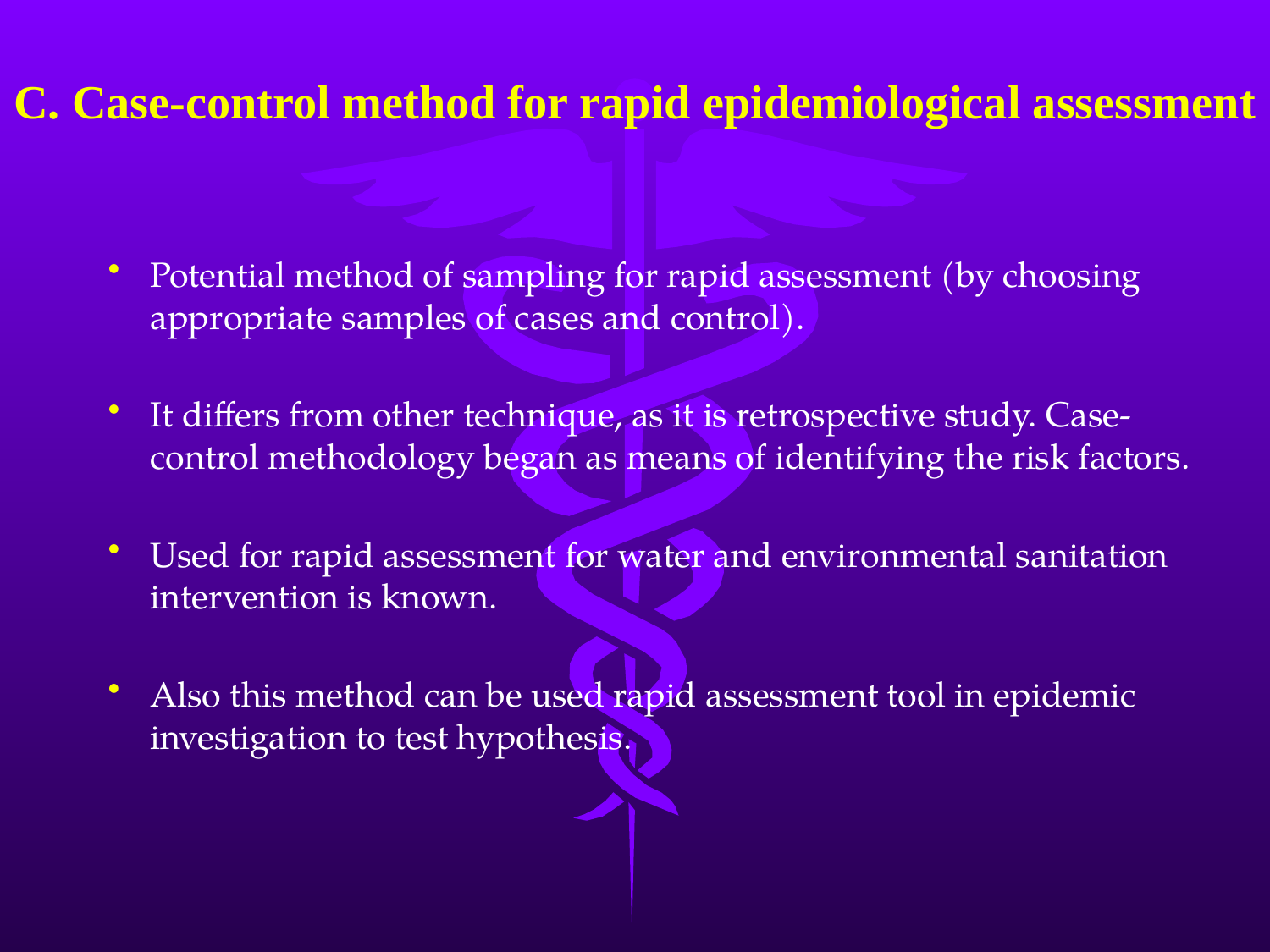

# C. Case-control method for rapid epidemiological assessment
Potential method of sampling for rapid assessment (by choosing appropriate samples of cases and control).

It differs from other technique, as it is retrospective study. Case-control methodology began as means of identifying the risk factors.

Used for rapid assessment for water and environmental sanitation intervention is known.

Also this method can be used rapid assessment tool in epidemic investigation to test hypothesis.